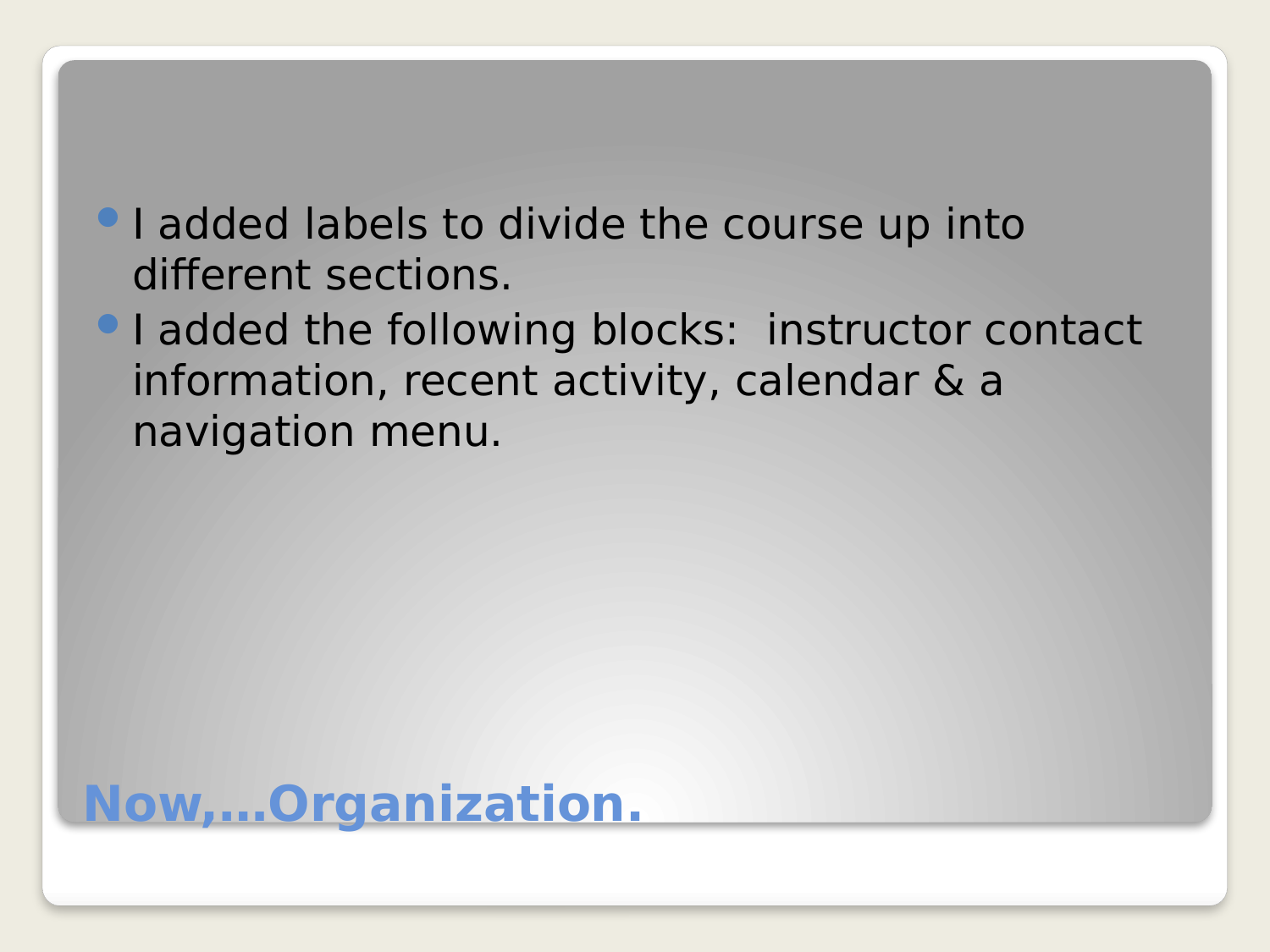

I added labels to divide the course up into different sections.
I added the following blocks:  instructor contact information, recent activity, calendar & a navigation menu.
# Now,…Organization.